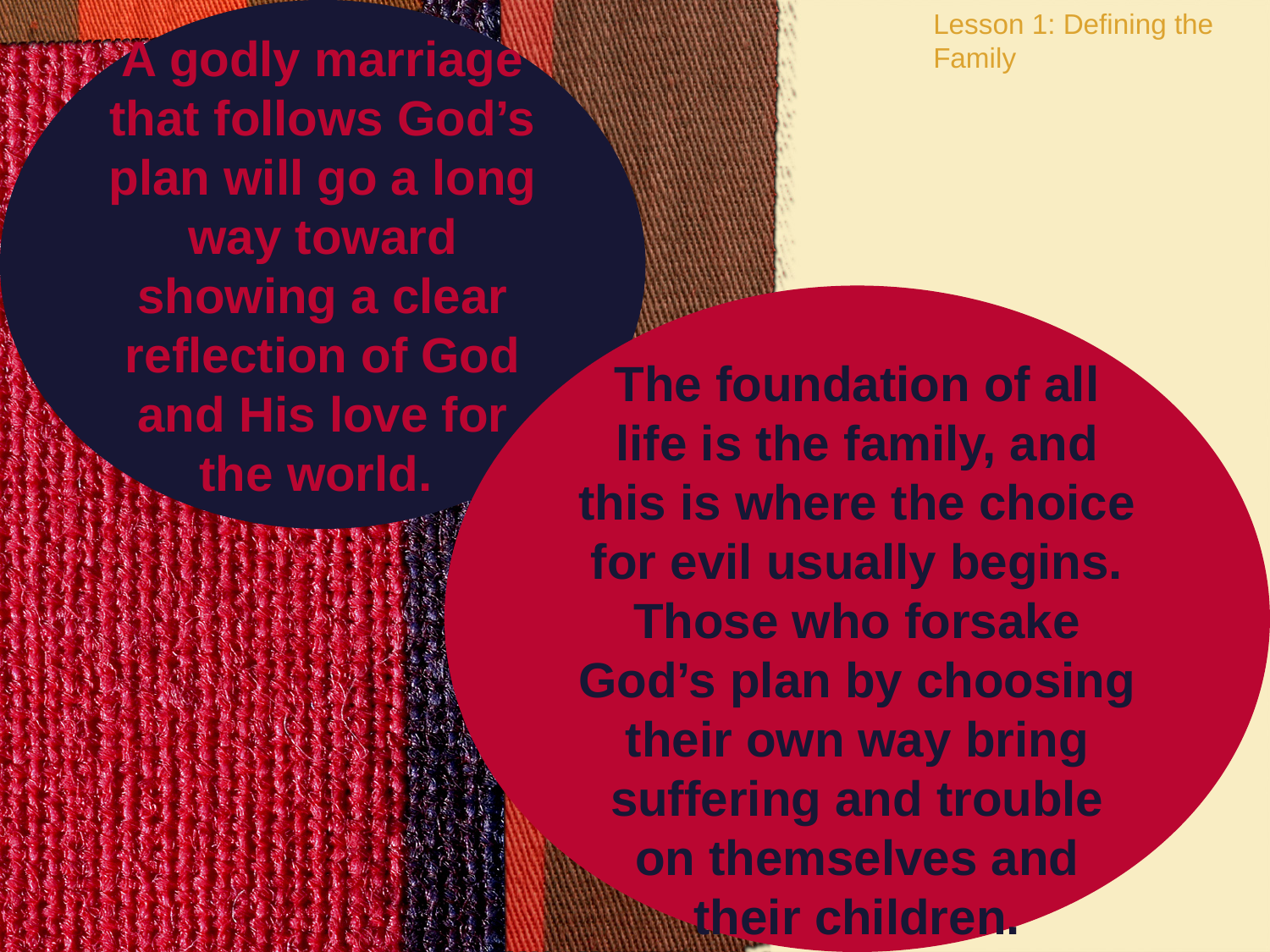

A godly marriage that follows God’s plan will go a long way toward showing a clear reflection of God and His love for the world.
Lesson 1: Defining the Family

The foundation of all life is the family, and this is where the choice for evil usually begins. Those who forsake God’s plan by choosing their own way bring suffering and trouble on themselves and their children.